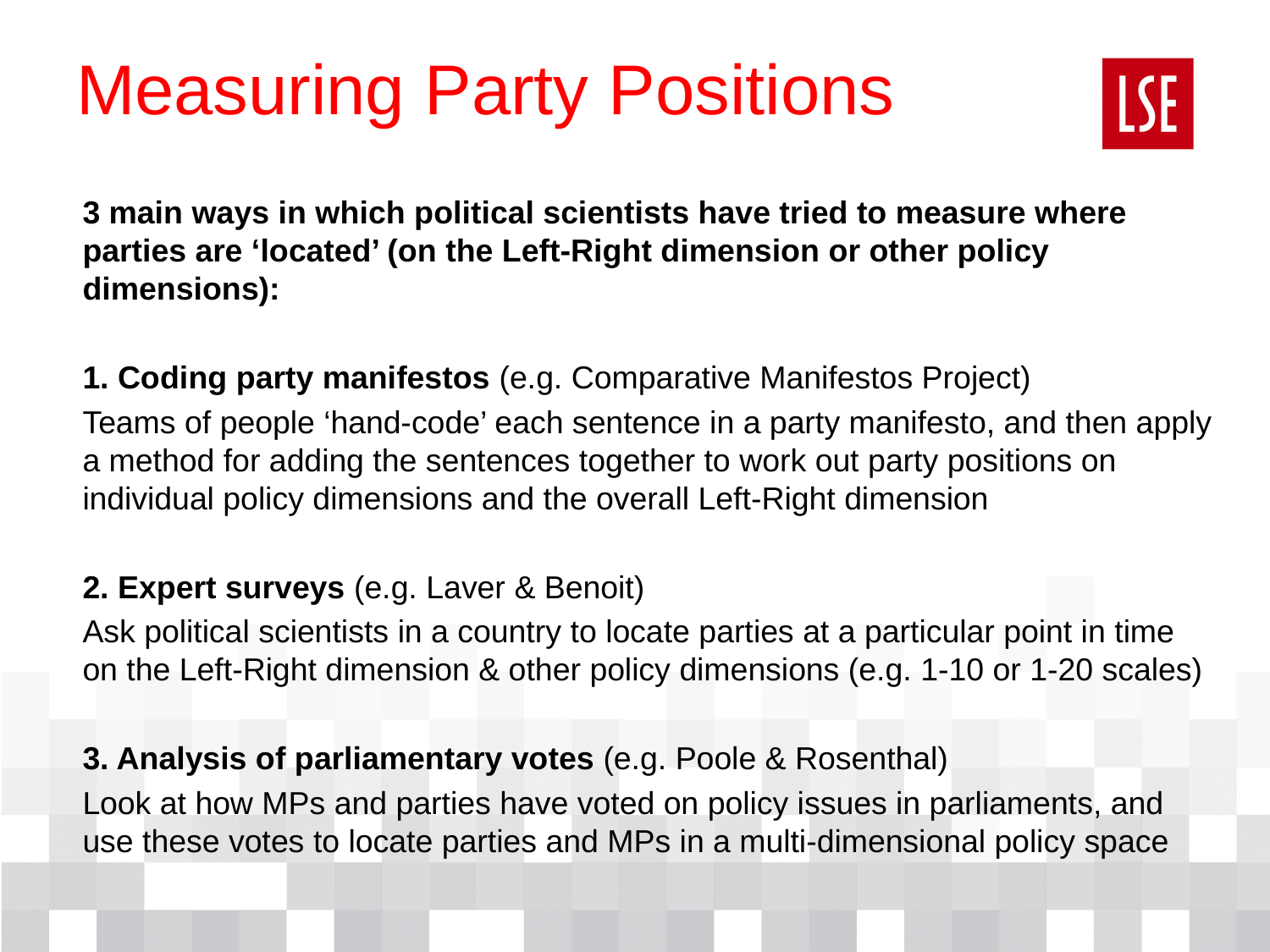

Measuring Party Positions
3 main ways in which political scientists have tried to measure where parties are ‘located’ (on the Left-Right dimension or other policy dimensions):

1. Coding party manifestos (e.g. Comparative Manifestos Project)
Teams of people ‘hand-code’ each sentence in a party manifesto, and then apply a method for adding the sentences together to work out party positions on individual policy dimensions and the overall Left-Right dimension

2. Expert surveys (e.g. Laver & Benoit)
Ask political scientists in a country to locate parties at a particular point in time on the Left-Right dimension & other policy dimensions (e.g. 1-10 or 1-20 scales)

3. Analysis of parliamentary votes (e.g. Poole & Rosenthal)
Look at how MPs and parties have voted on policy issues in parliaments, and use these votes to locate parties and MPs in a multi-dimensional policy space